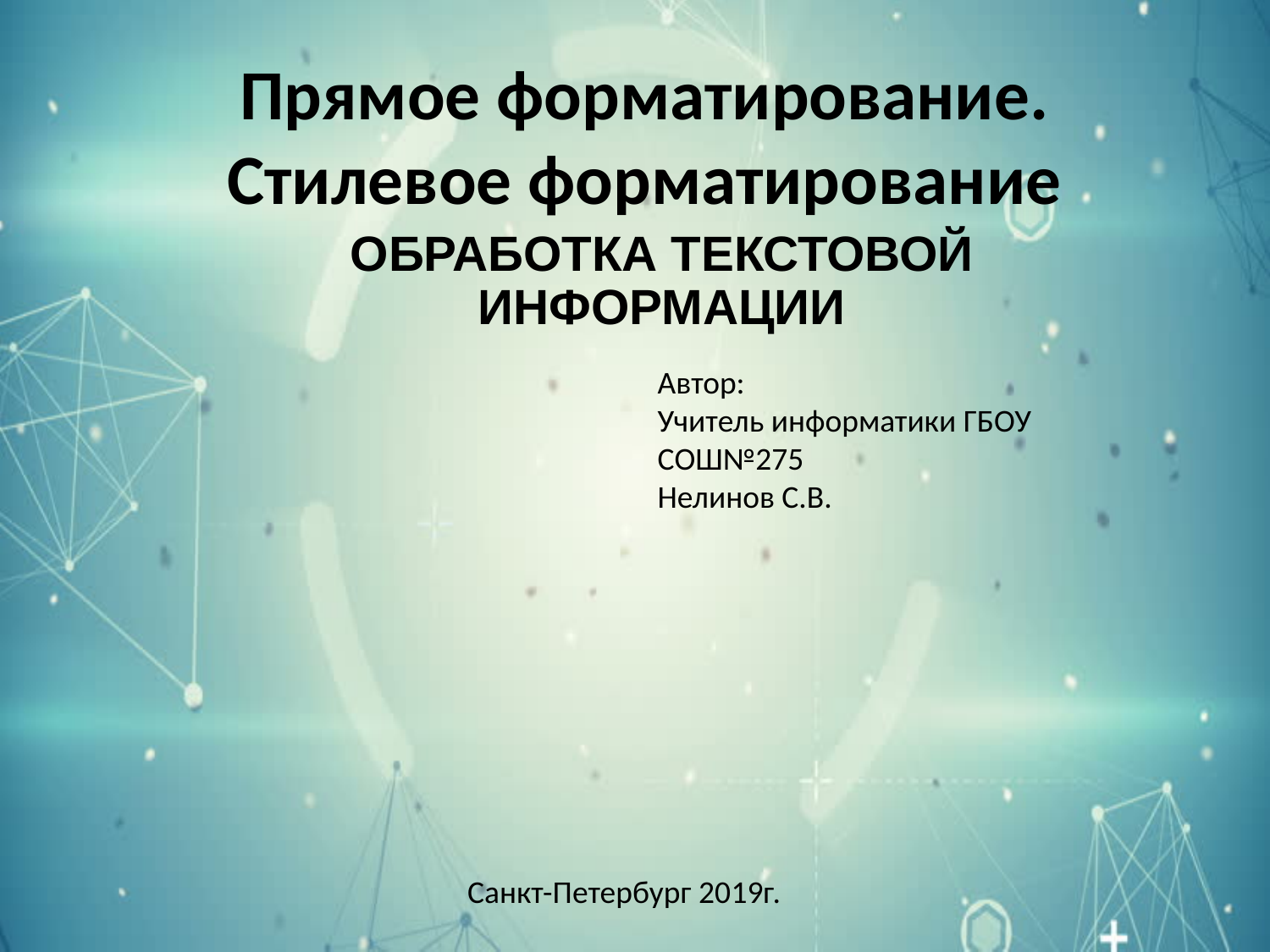

# Прямое форматирование. Стилевое форматирование
ОБРАБОТКА ТЕКСТОВОЙ ИНФОРМАЦИИ
Автор:
Учитель информатики ГБОУ СОШ№275
Нелинов С.В.
Санкт-Петербург 2019г.